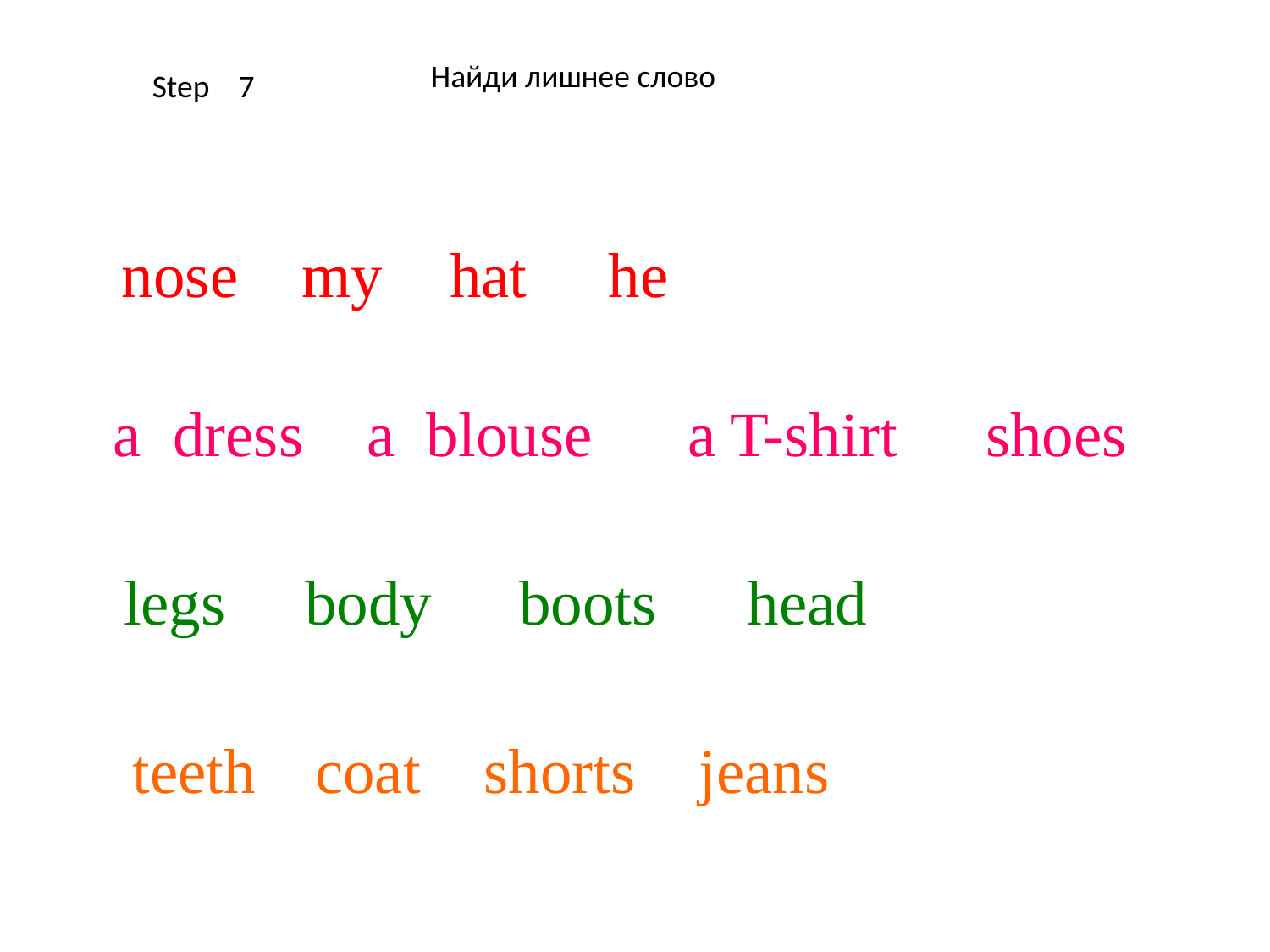

Найди лишнее слово
Step    7
nose    my
hat
he

a  dress    a  blouse      a T-shirt
shoes
legs     body
boots
head
teeth
coat    shorts    jeans